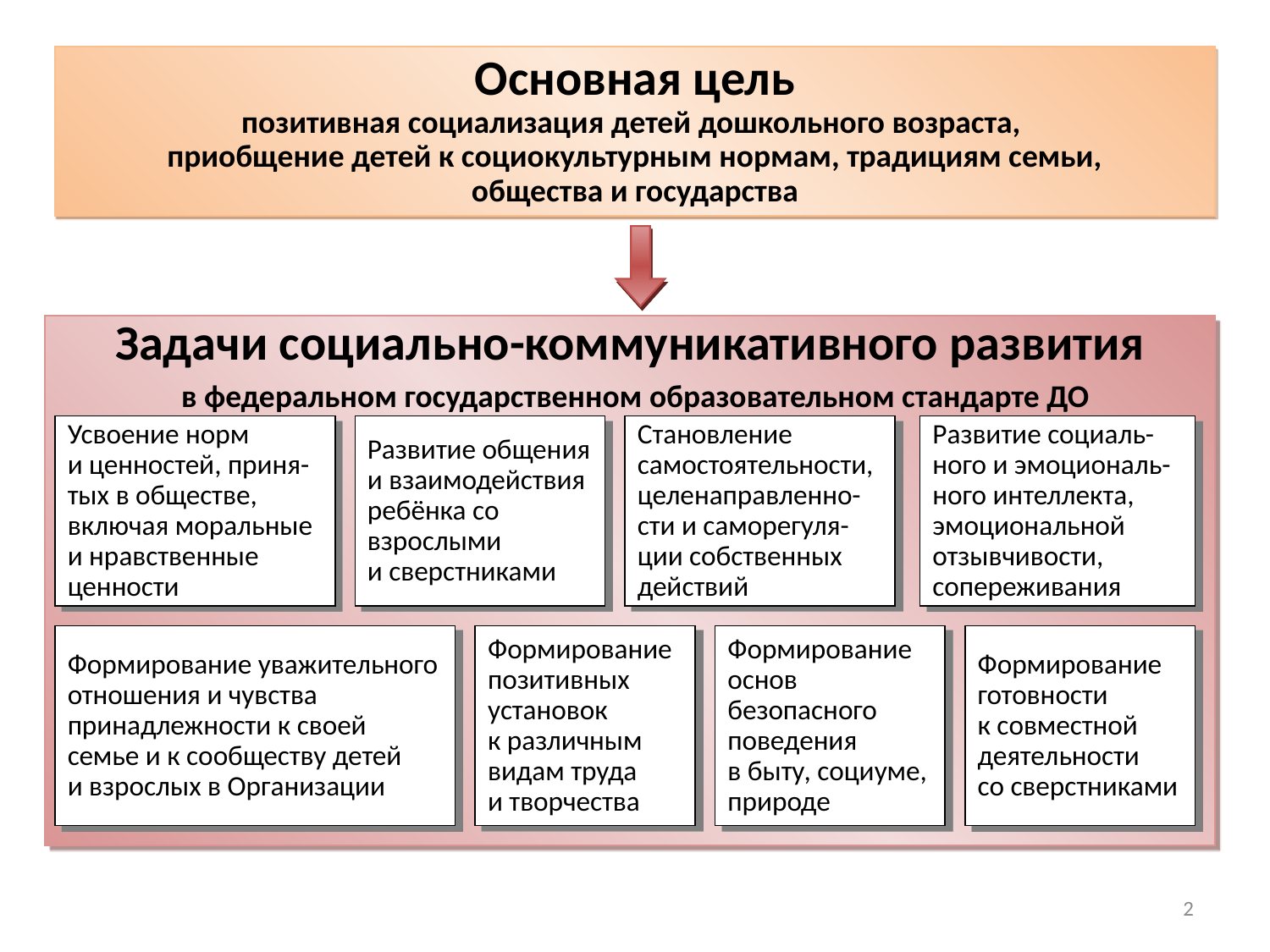

Основная цель
позитивная социализация детей дошкольного возраста,
приобщение детей к социокультурным нормам, традициям семьи,
общества и государства

Задачи социально-коммуникативного развития
 в федеральном государственном образовательном стандарте ДО
Усвоение норм
и ценностей, приня-тых в обществе, включая моральные и нравственные
ценности
Развитие общения
и взаимодействия
ребёнка со взрослыми
и сверстниками
Становление самостоятельности, целенаправленно-сти и саморегуля-ции собственных действий
Развитие социаль-ного и эмоциональ-ного интеллекта,
эмоциональной отзывчивости,
сопереживания
Формирование уважительного отношения и чувства принадлежности к своей семье и к сообществу детей
и взрослых в Организации
Формирование позитивных установок
к различным
видам труда
и творчества
Формирование основ безопасного поведения
в быту, социуме, природе
Формирование готовности
к совместной деятельности
со сверстниками
2